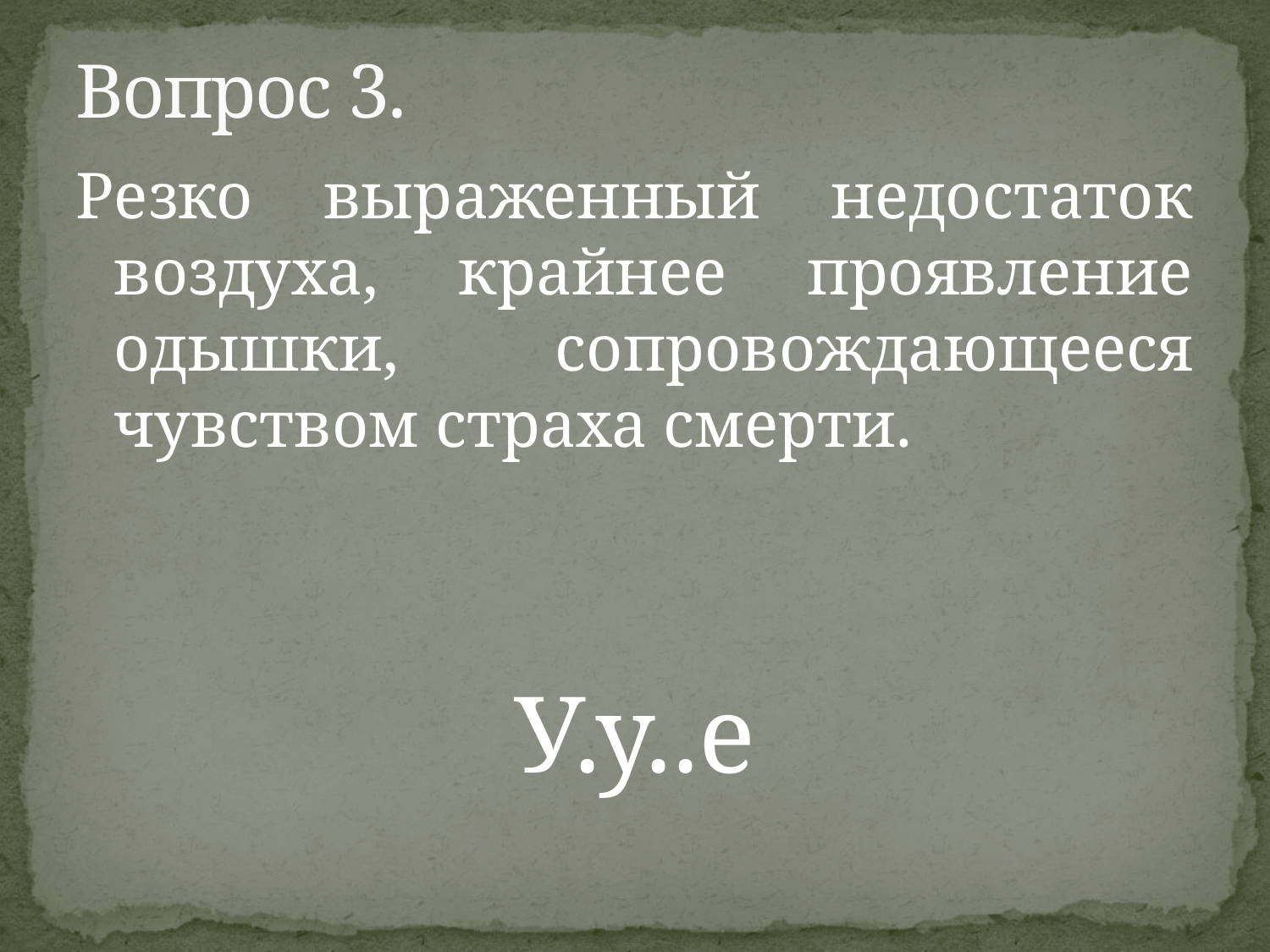

# Вопрос 3.
Резко выраженный недостаток воздуха, крайнее проявление одышки, сопровождающееся чувством страха смерти.

У.у..е